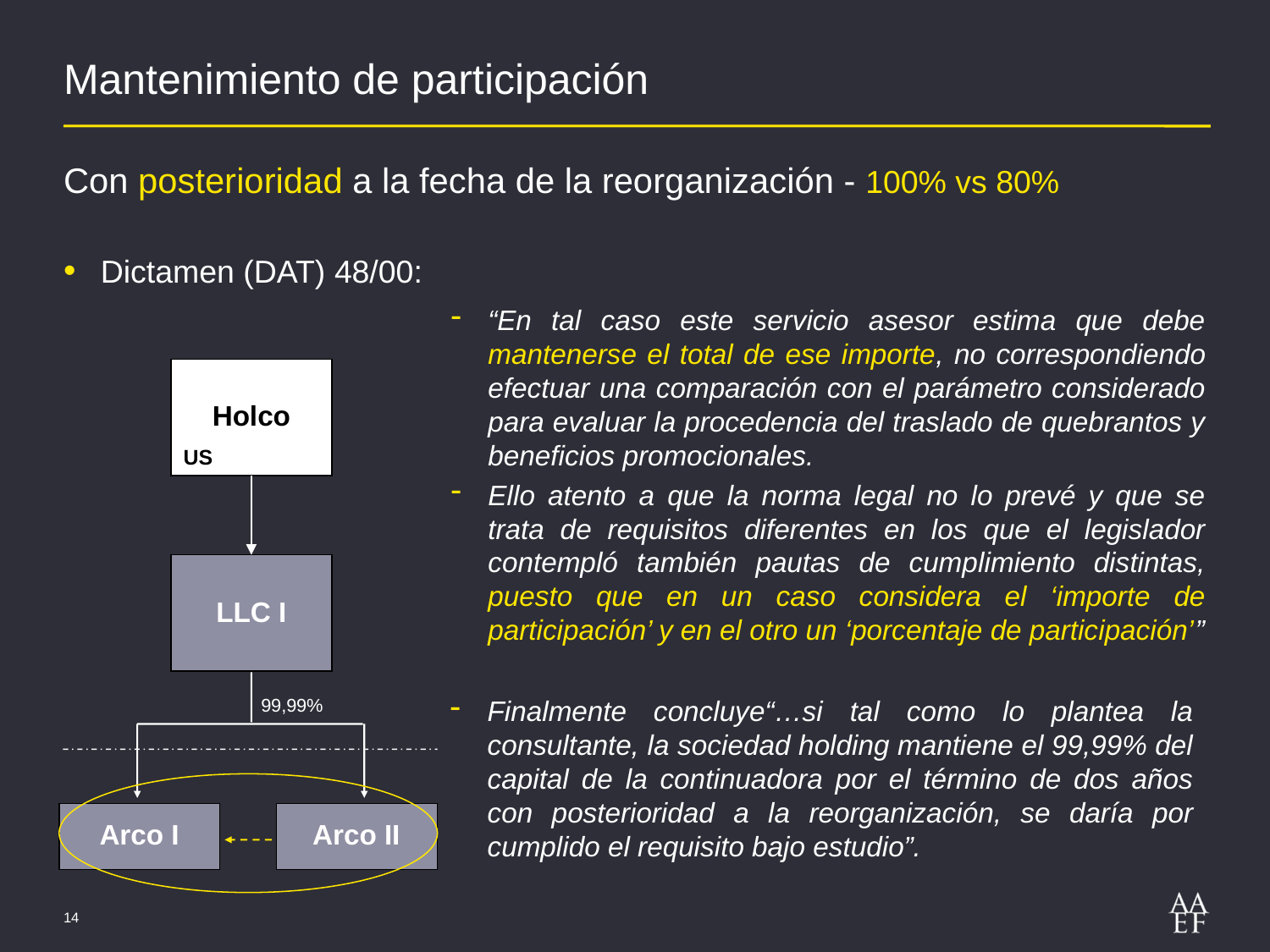

# Mantenimiento de participación
Con posterioridad a la fecha de la reorganización - 100% vs 80%

Dictamen (DAT) 48/00:

“En tal caso este servicio asesor estima que debe mantenerse el total de ese importe, no correspondiendo efectuar una comparación con el parámetro considerado para evaluar la procedencia del traslado de quebrantos y beneficios promocionales.
Ello atento a que la norma legal no lo prevé y que se trata de requisitos diferentes en los que el legislador contempló también pautas de cumplimiento distintas, puesto que en un caso considera el ‘importe de participación’ y en el otro un ‘porcentaje de participación’”

Holco
US

LLC I

99,99%

Arco I
Arco II

Finalmente concluye“…si tal como lo plantea la consultante, la sociedad holding mantiene el 99,99% del capital de la continuadora por el término de dos años con posterioridad a la reorganización, se daría por cumplido el requisito bajo estudio”.
14